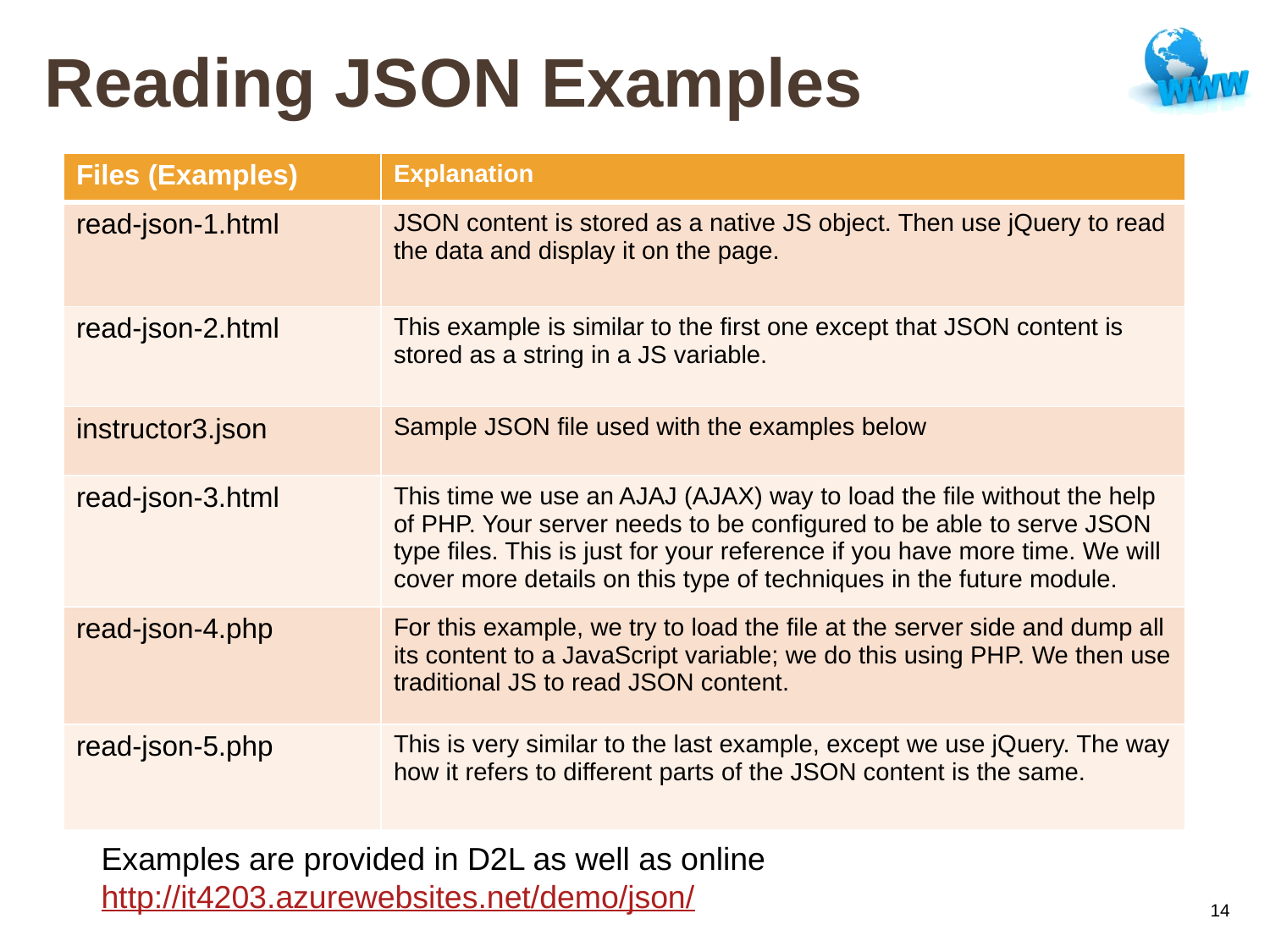

# Reading JSON Examples
| Files (Examples) | Explanation |
| --- | --- |
| read-json-1.html | JSON content is stored as a native JS object. Then use jQuery to read the data and display it on the page. |
| read-json-2.html | This example is similar to the first one except that JSON content is stored as a string in a JS variable. |
| instructor3.json | Sample JSON file used with the examples below |
| read-json-3.html | This time we use an AJAJ (AJAX) way to load the file without the help of PHP. Your server needs to be configured to be able to serve JSON type files. This is just for your reference if you have more time. We will cover more details on this type of techniques in the future module. |
| read-json-4.php | For this example, we try to load the file at the server side and dump all its content to a JavaScript variable; we do this using PHP. We then use traditional JS to read JSON content. |
| read-json-5.php | This is very similar to the last example, except we use jQuery. The way how it refers to different parts of the JSON content is the same. |
Examples are provided in D2L as well as online
http://it4203.azurewebsites.net/demo/json/
14